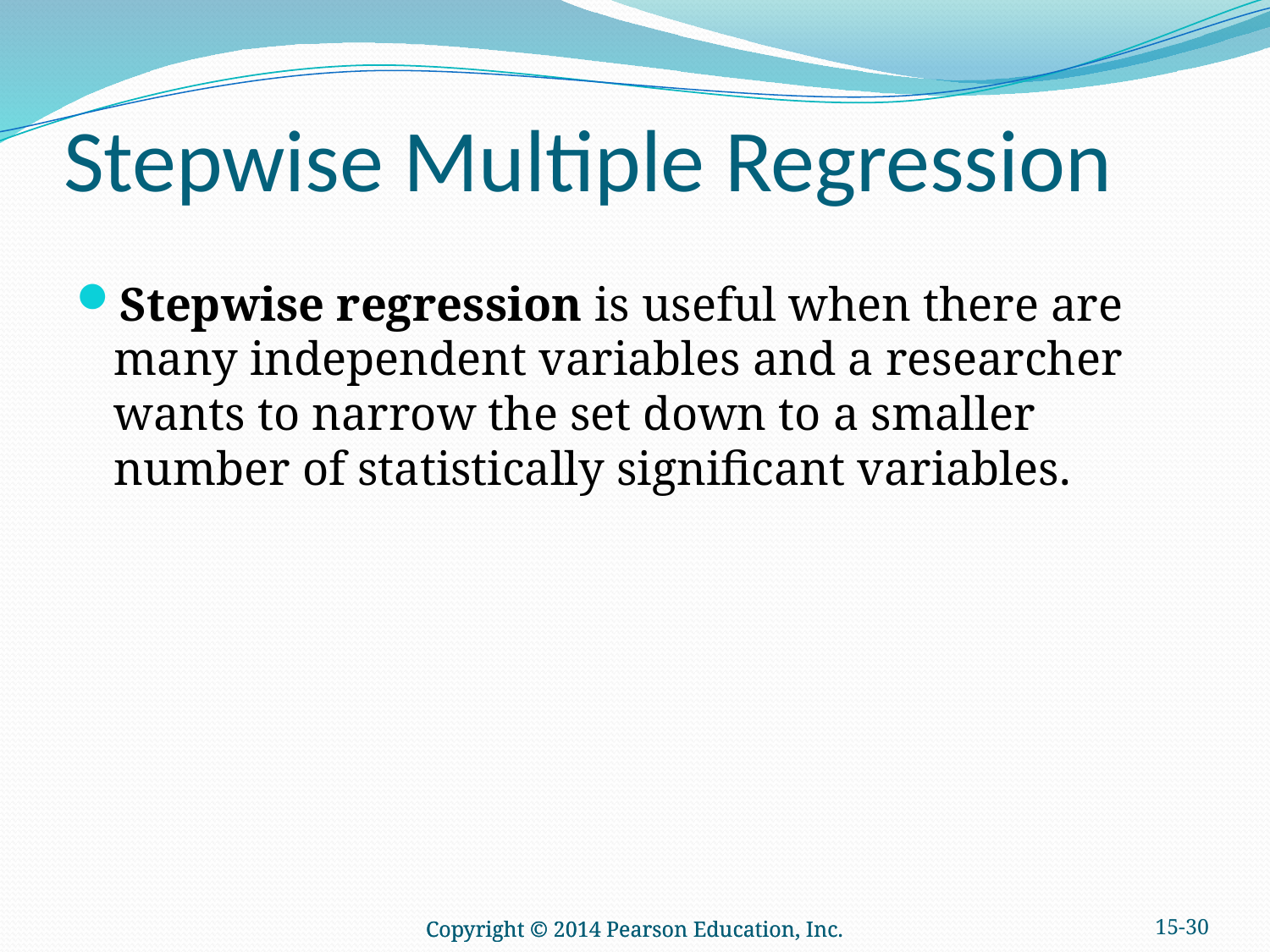

# Stepwise Multiple Regression
Stepwise regression is useful when there are many independent variables and a researcher wants to narrow the set down to a smaller number of statistically significant variables.